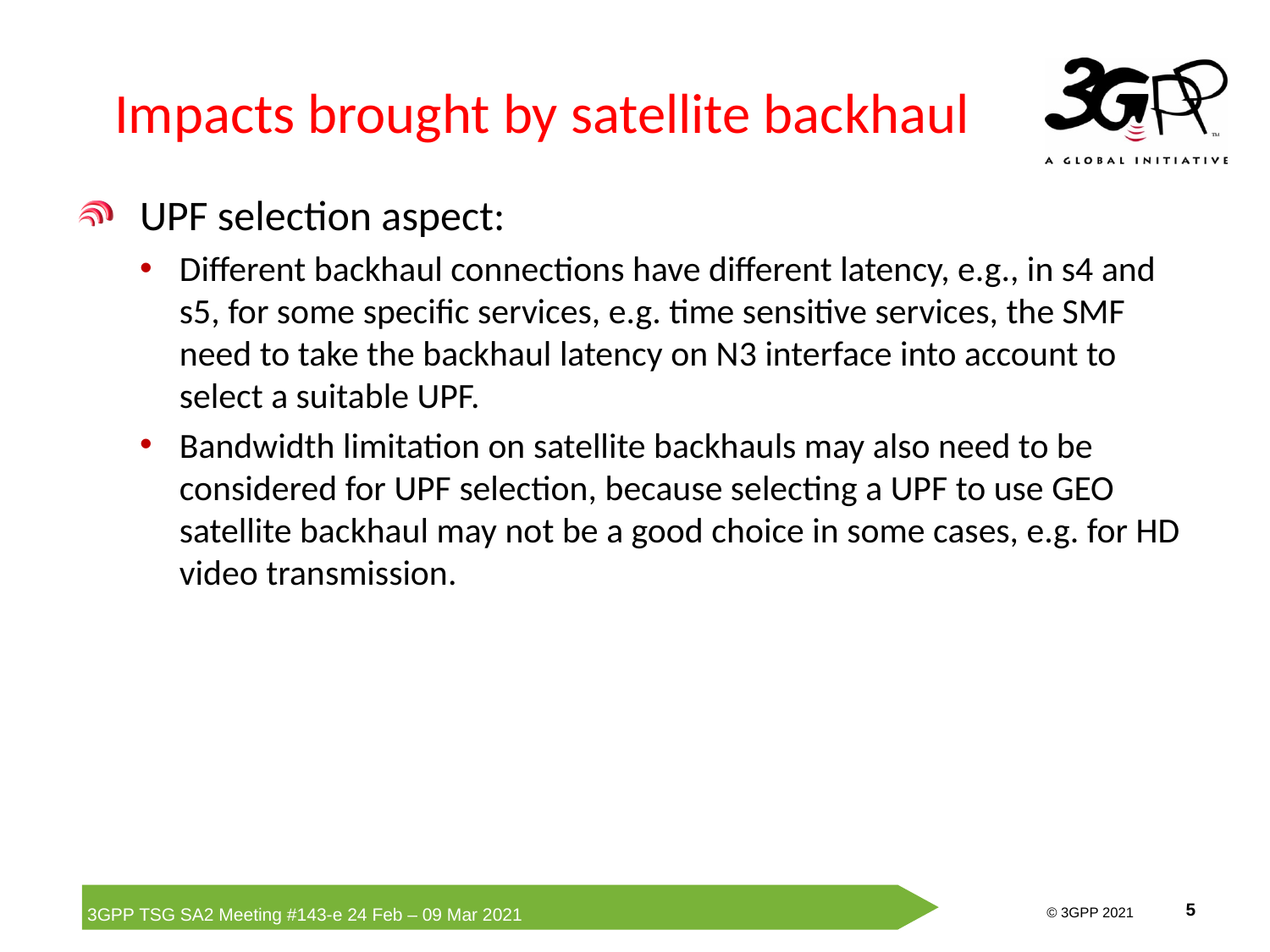

# Impacts brought by satellite backhaul
UPF selection aspect:
Different backhaul connections have different latency, e.g., in s4 and s5, for some specific services, e.g. time sensitive services, the SMF need to take the backhaul latency on N3 interface into account to select a suitable UPF.
Bandwidth limitation on satellite backhauls may also need to be considered for UPF selection, because selecting a UPF to use GEO satellite backhaul may not be a good choice in some cases, e.g. for HD video transmission.